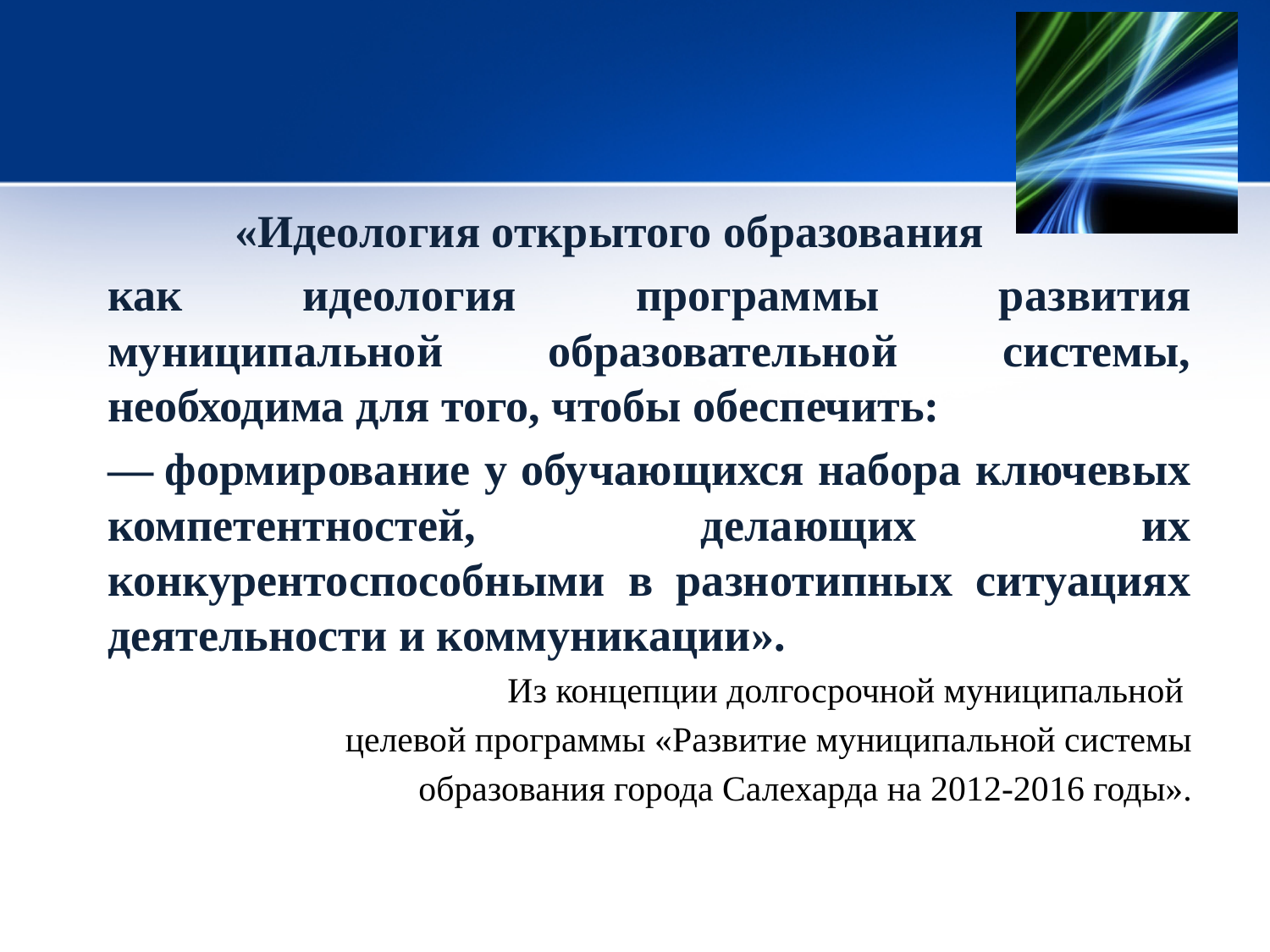

«Идеология открытого образования
как идеология программы развития муниципальной образовательной системы, необходима для того, чтобы обеспечить:
— формирование у обучающихся набора ключевых компетентностей, делающих их конкурентоспособными в разнотипных ситуациях деятельности и коммуникации».
Из концепции долгосрочной муниципальной
целевой программы «Развитие муниципальной системы
 образования города Салехарда на 2012-2016 годы».